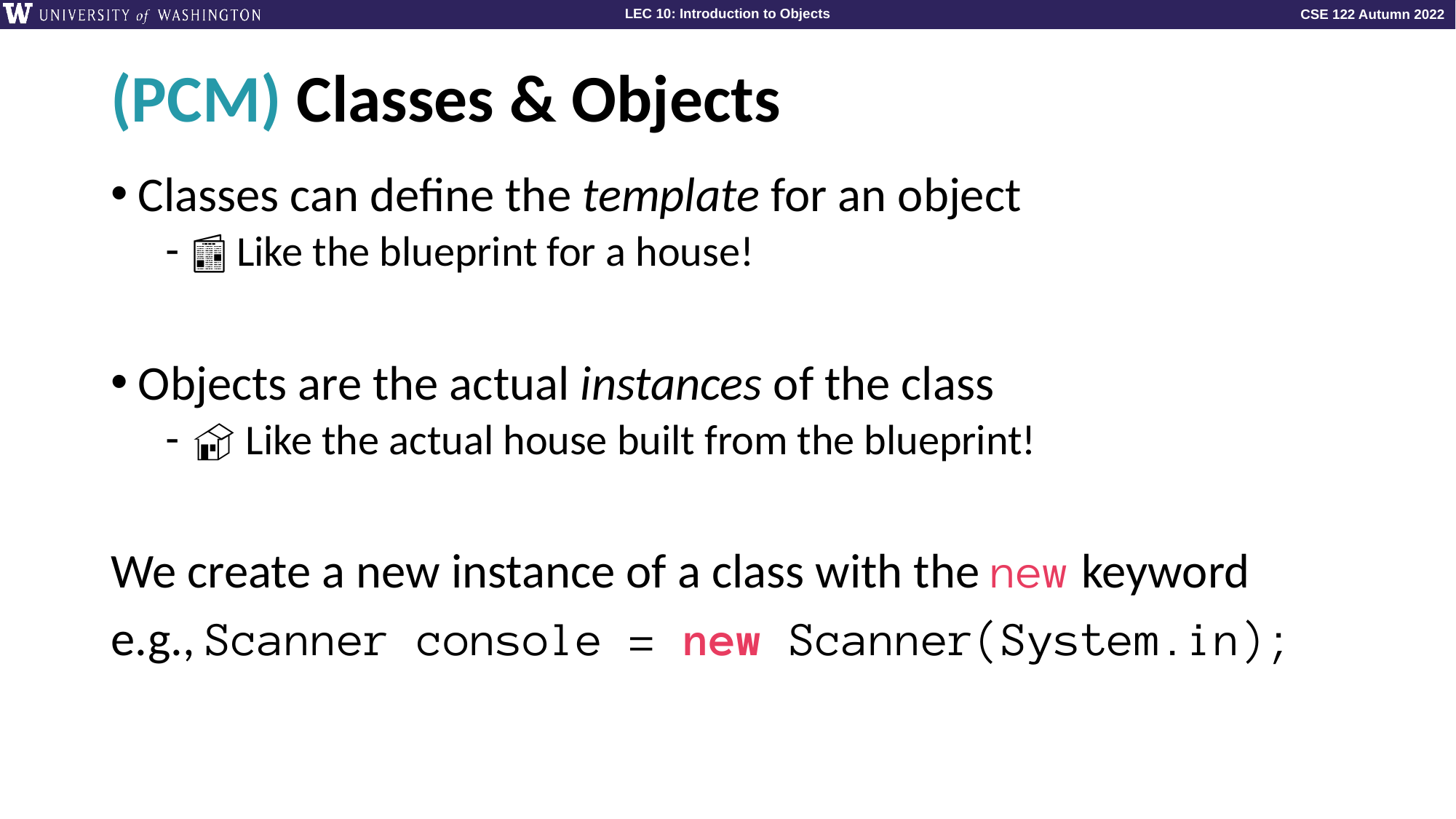

# (PCM) Classes & Objects
Classes can define the template for an object
📰 Like the blueprint for a house!

Objects are the actual instances of the class
🏠 Like the actual house built from the blueprint!

We create a new instance of a class with the new keyword
e.g., Scanner console = new Scanner(System.in);